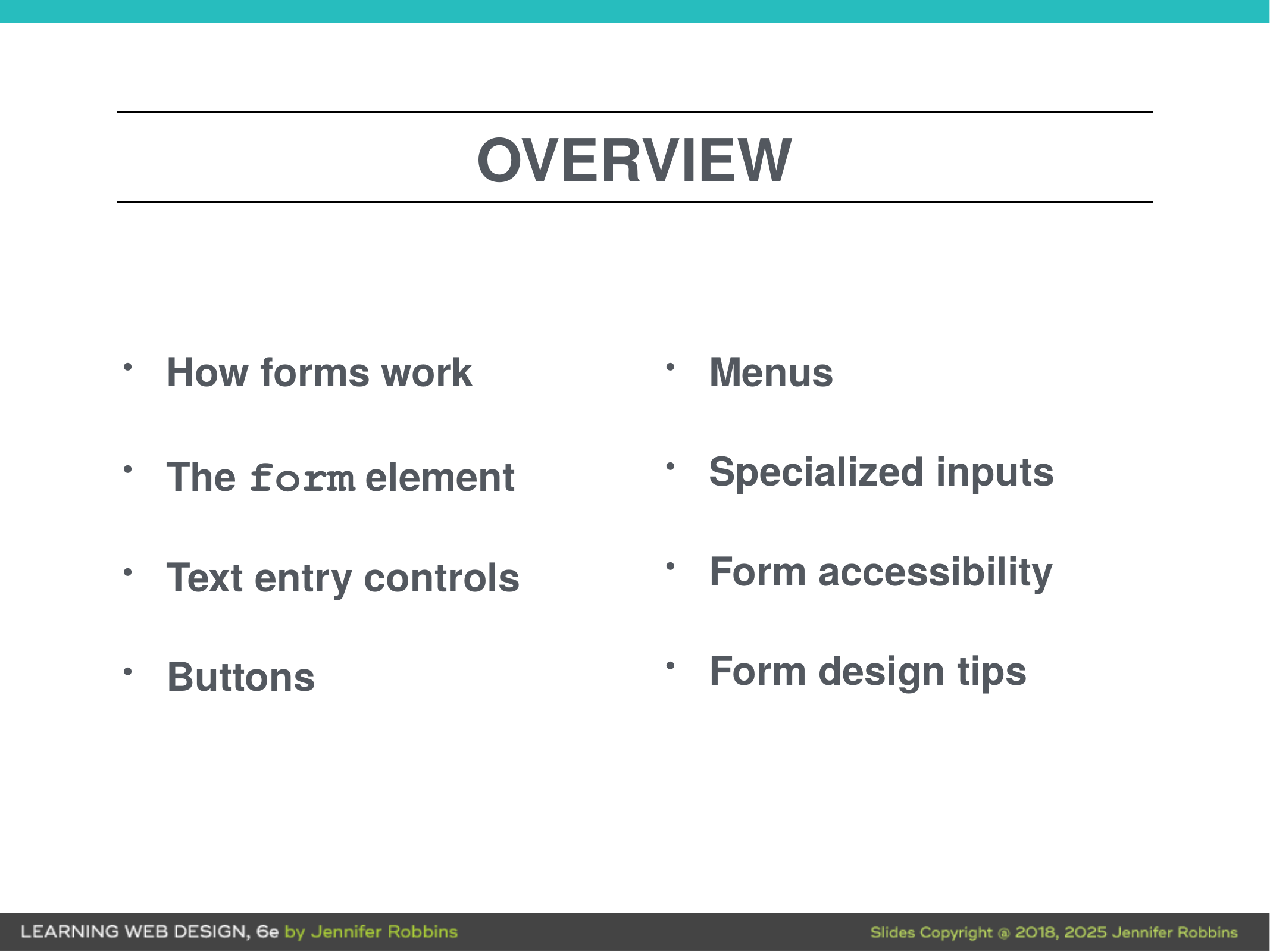

How forms work
The form element
Text entry controls
Buttons
Menus
Specialized inputs
Form accessibility
Form design tips